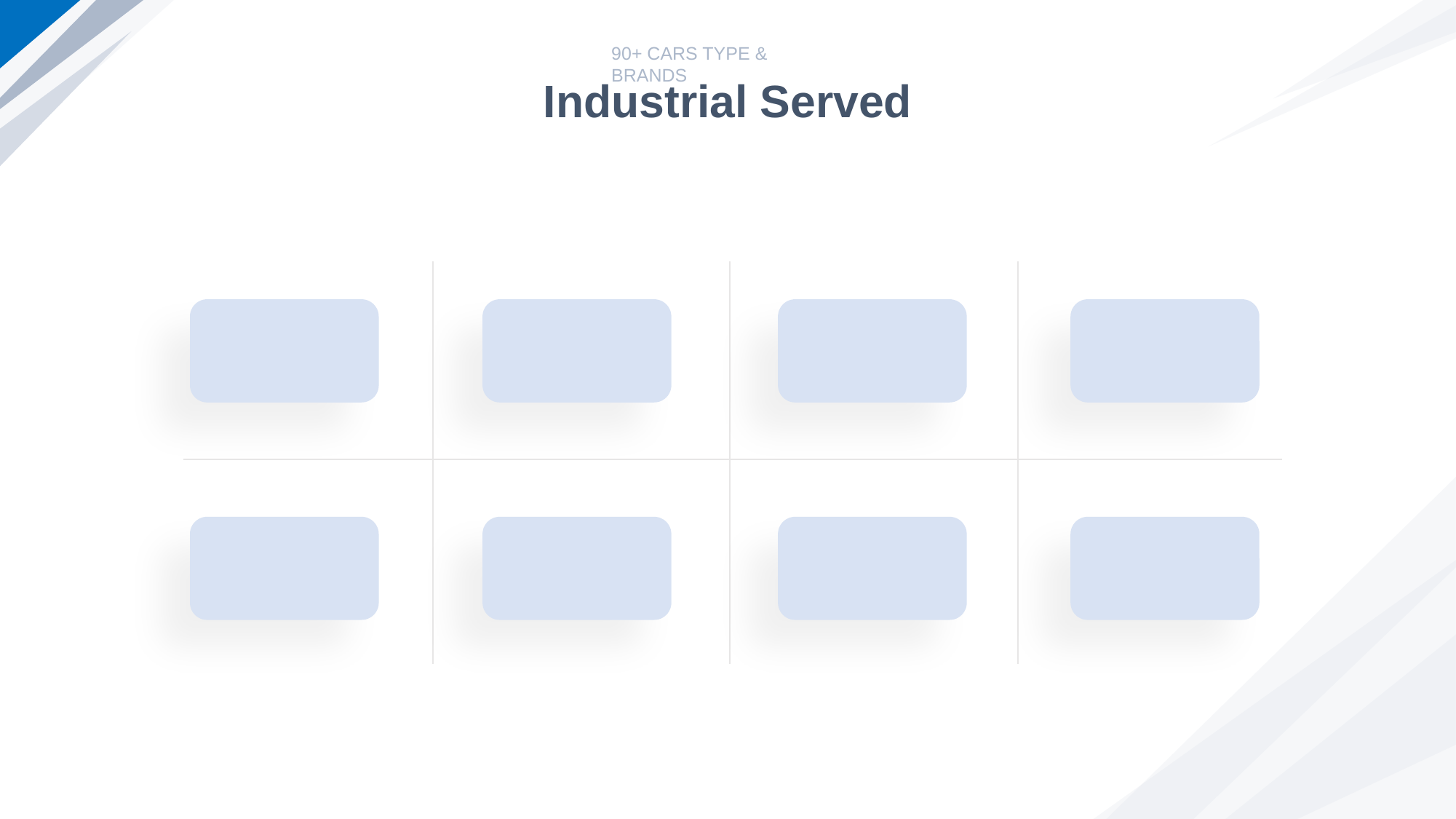

90+ CARS TYPE & BRANDS
# Industrial Served